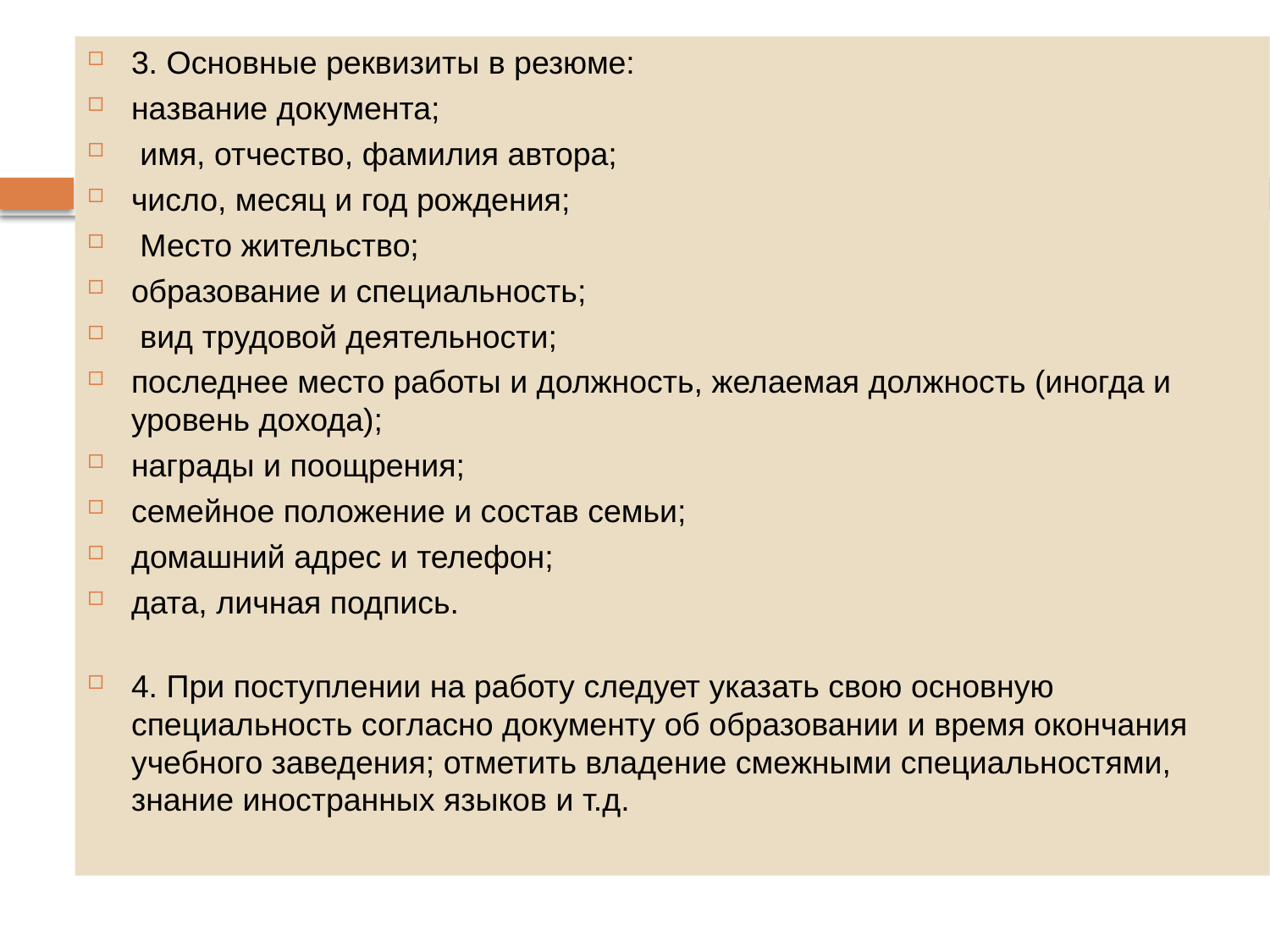

#
3. Основные реквизиты в резюме:
название документа;
 имя, отчество, фамилия автора;
число, месяц и год рождения;
 Место жительство;
образование и специальность;
 вид трудовой деятельности;
последнее место работы и должность, желаемая должность (иногда и уровень дохода);
награды и поощрения;
семейное положение и состав семьи;
домашний адрес и телефон;
дата, личная подпись.
4. При поступлении на работу следует указать свою основную специальность согласно документу об образовании и время окончания учебного заведения; отметить владение смежными специальностями, знание иностранных языков и т.д.